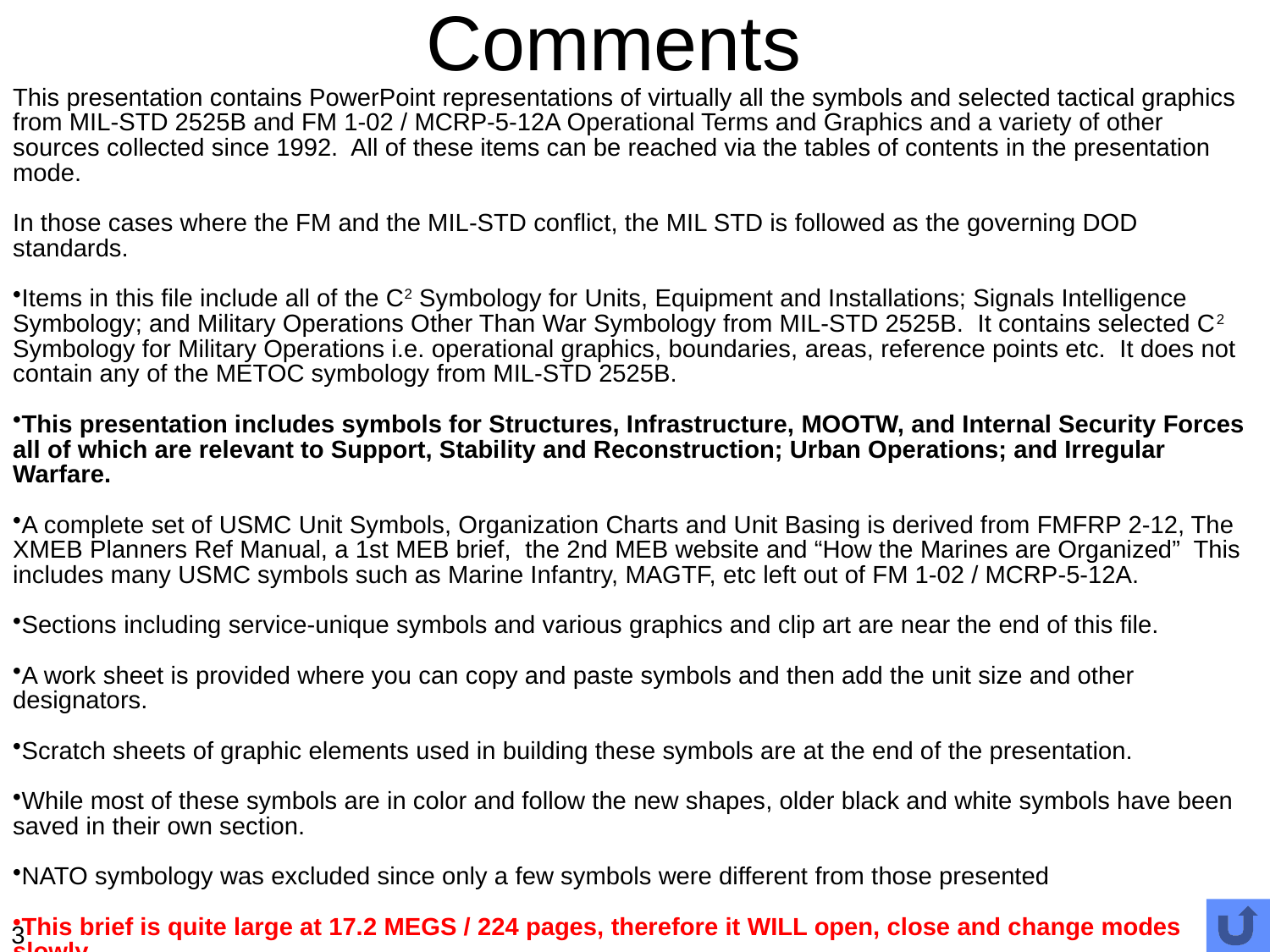

# Comments
This presentation contains PowerPoint representations of virtually all the symbols and selected tactical graphics from MIL-STD 2525B and FM 1-02 / MCRP-5-12A Operational Terms and Graphics and a variety of other sources collected since 1992.  All of these items can be reached via the tables of contents in the presentation mode.

In those cases where the FM and the MIL-STD conflict, the MIL STD is followed as the governing DOD standards.

Items in this file include all of the C2 Symbology for Units, Equipment and Installations; Signals Intelligence Symbology; and Military Operations Other Than War Symbology from MIL-STD 2525B.  It contains selected C2 Symbology for Military Operations i.e. operational graphics, boundaries, areas, reference points etc.  It does not contain any of the METOC symbology from MIL-STD 2525B.

This presentation includes symbols for Structures, Infrastructure, MOOTW, and Internal Security Forces all of which are relevant to Support, Stability and Reconstruction; Urban Operations; and Irregular Warfare.

A complete set of USMC Unit Symbols, Organization Charts and Unit Basing is derived from FMFRP 2-12, The XMEB Planners Ref Manual, a 1st MEB brief,  the 2nd MEB website and “How the Marines are Organized”  This includes many USMC symbols such as Marine Infantry, MAGTF, etc left out of FM 1-02 / MCRP-5-12A.

Sections including service-unique symbols and various graphics and clip art are near the end of this file.

A work sheet is provided where you can copy and paste symbols and then add the unit size and other designators.

Scratch sheets of graphic elements used in building these symbols are at the end of the presentation.
While most of these symbols are in color and follow the new shapes, older black and white symbols have been saved in their own section.

NATO symbology was excluded since only a few symbols were different from those presented

This brief is quite large at 17.2 MEGS / 224 pages, therefore it WILL open, close and change modes slowly.

3